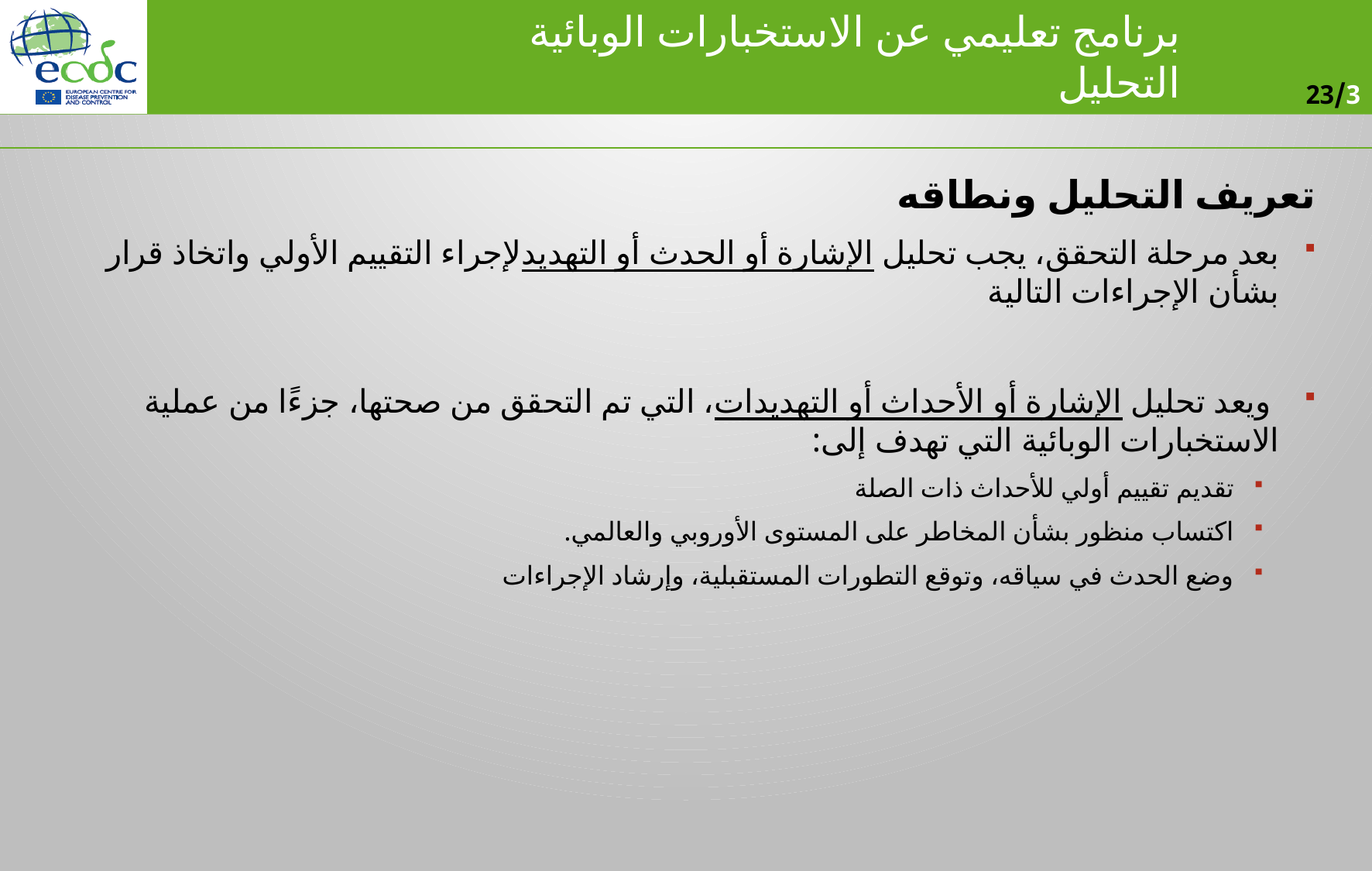

تعريف التحليل ونطاقه
بعد مرحلة التحقق، يجب تحليل الإشارة أو الحدث أو التهديدلإجراء التقييم الأولي واتخاذ قرار بشأن الإجراءات التالية

 ويعد تحليل الإشارة أو الأحداث أو التهديدات، التي تم التحقق من صحتها، جزءًا من عملية الاستخبارات الوبائية التي تهدف إلى:
تقديم تقييم أولي للأحداث ذات الصلة
اكتساب منظور بشأن المخاطر على المستوى الأوروبي والعالمي.
وضع الحدث في سياقه، وتوقع التطورات المستقبلية، وإرشاد الإجراءات